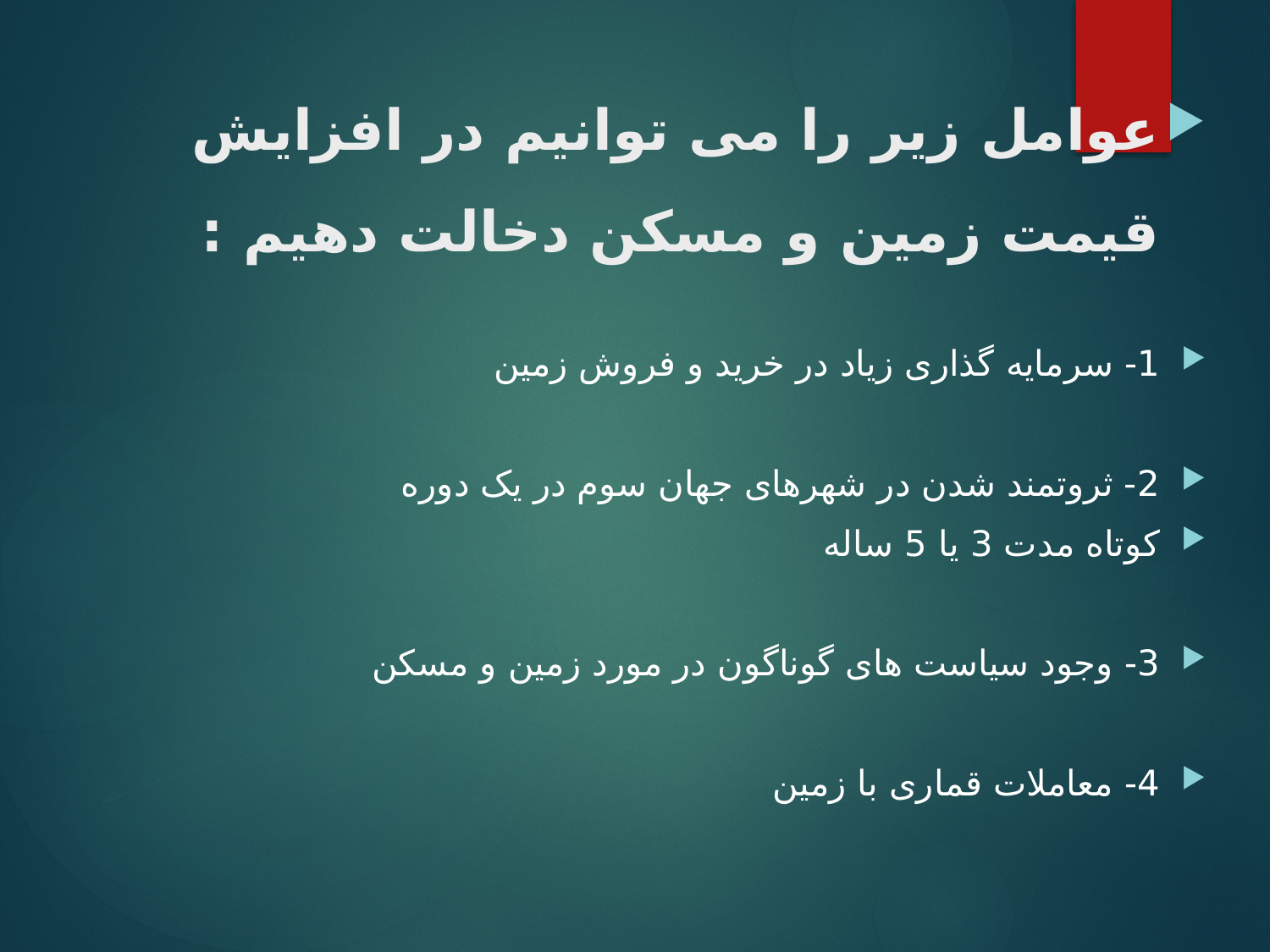

عوامل زیر را می توانیم در افزایش قیمت زمین و مسکن دخالت دهیم :

1- سرمایه گذاری زیاد در خرید و فروش زمین

2- ثروتمند شدن در شهرهای جهان سوم در یک دوره
کوتاه مدت 3 یا 5 ساله

3- وجود سیاست های گوناگون در مورد زمین و مسکن

4- معاملات قماری با زمین